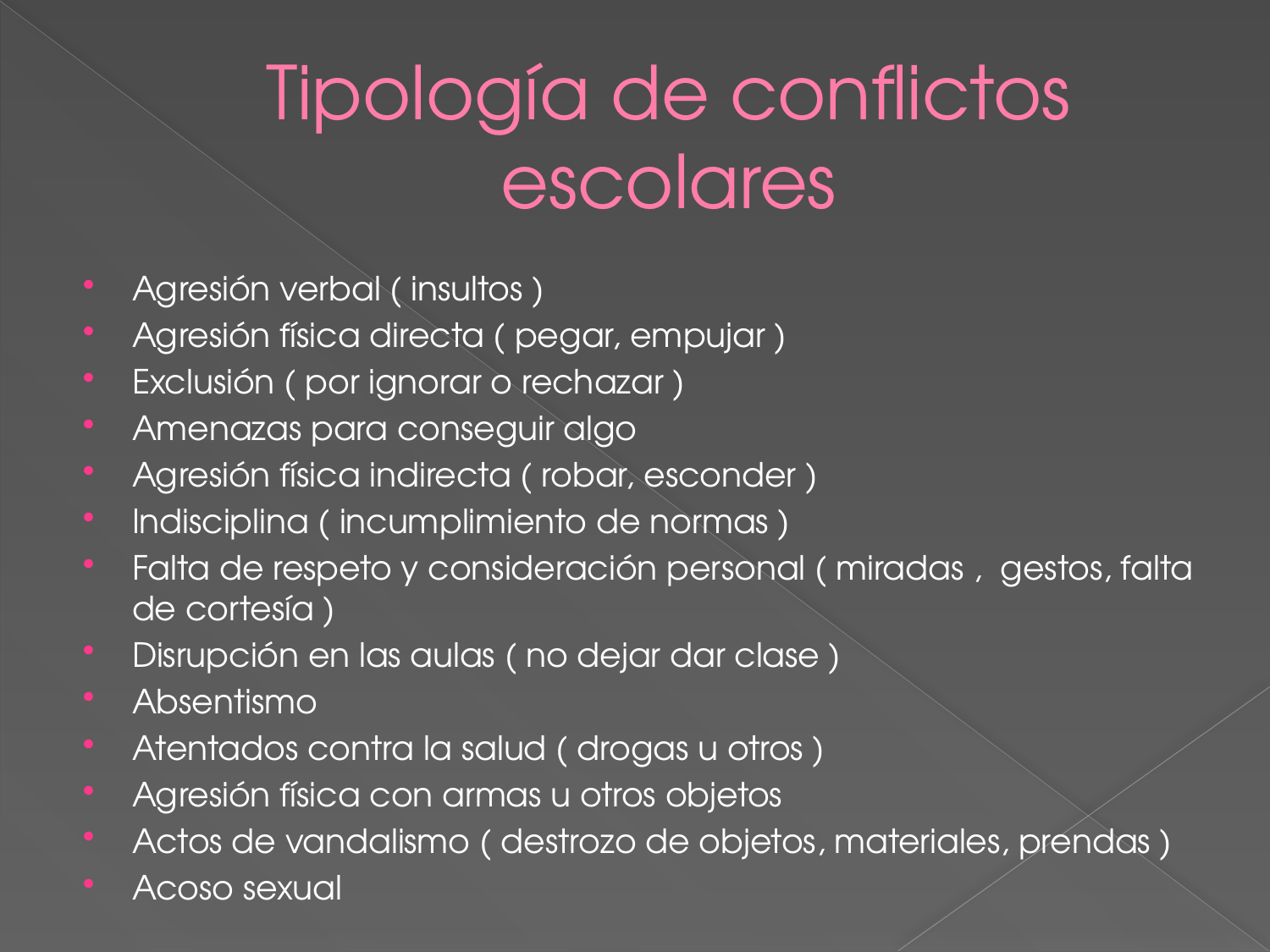

# Tipología de conflictos escolares
Agresión verbal ( insultos )
Agresión física directa ( pegar, empujar )
Exclusión ( por ignorar o rechazar )
Amenazas para conseguir algo
Agresión física indirecta ( robar, esconder )
Indisciplina ( incumplimiento de normas )
Falta de respeto y consideración personal ( miradas ,  gestos, falta de cortesía )
Disrupción en las aulas ( no dejar dar clase )
Absentismo
Atentados contra la salud ( drogas u otros )
Agresión física con armas u otros objetos
Actos de vandalismo ( destrozo de objetos, materiales, prendas )
Acoso sexual